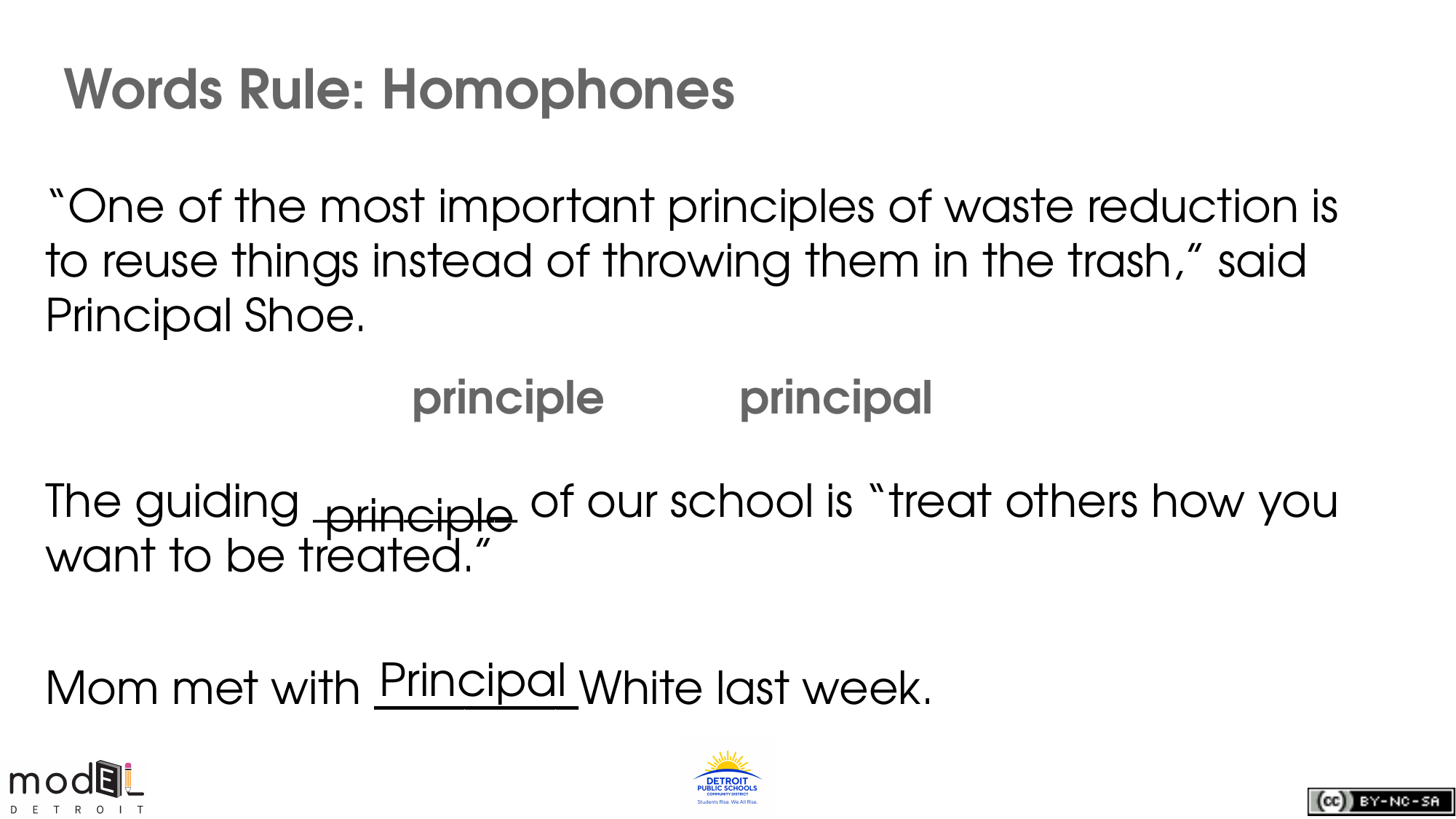

# Words Rule: Homophones
“One of the most important principles of waste reduction is to reuse things instead of throwing them in the trash,” said Principal Shoe.

principle		principal
The guiding _________ of our school is “treat others how you want to be treated.”

principle
Principal
Mom met with _________White last week.